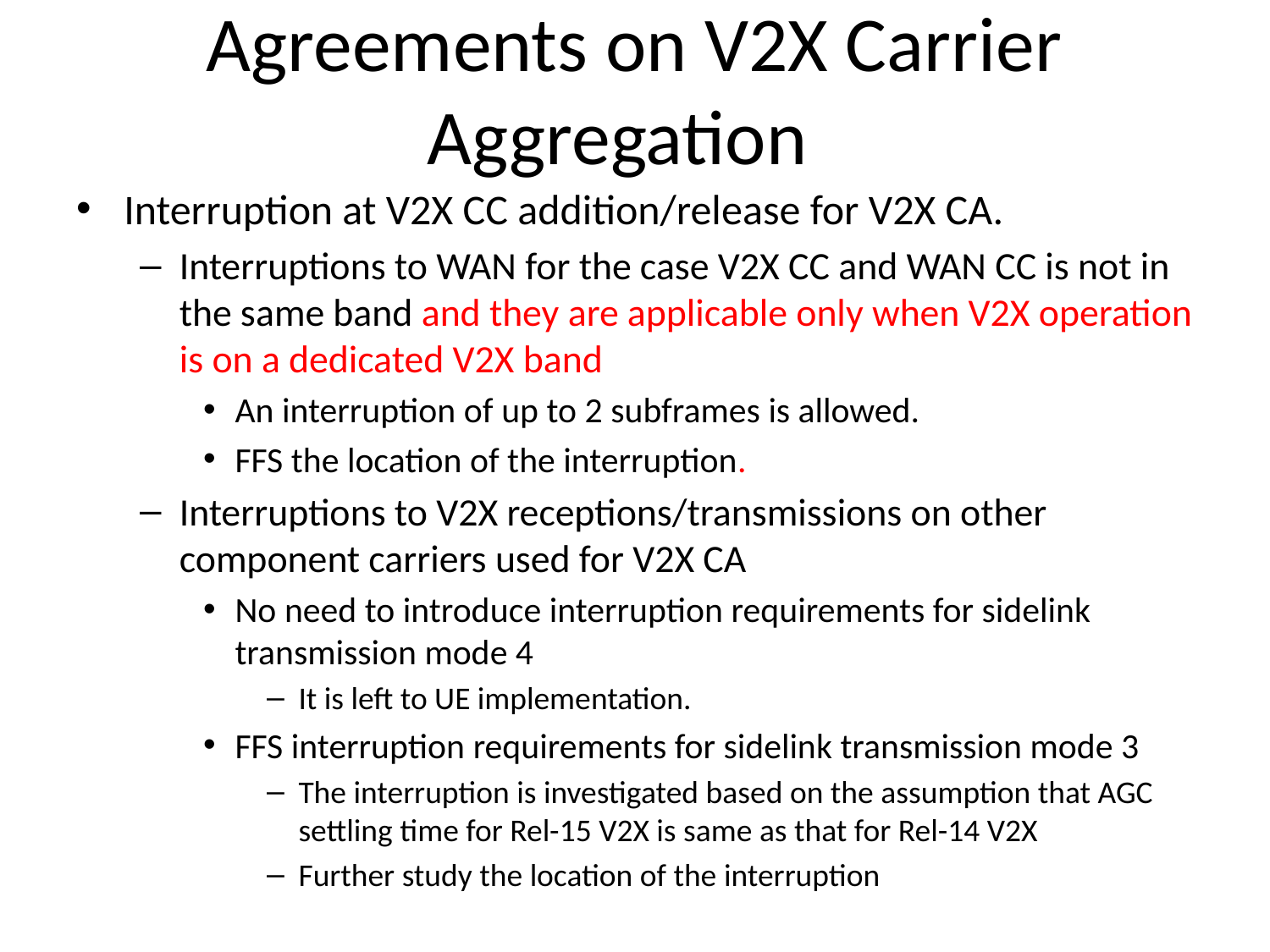

# Agreements on V2X Carrier Aggregation
Interruption at V2X CC addition/release for V2X CA.
Interruptions to WAN for the case V2X CC and WAN CC is not in the same band and they are applicable only when V2X operation is on a dedicated V2X band
An interruption of up to 2 subframes is allowed.
FFS the location of the interruption.
Interruptions to V2X receptions/transmissions on other component carriers used for V2X CA
No need to introduce interruption requirements for sidelink transmission mode 4
It is left to UE implementation.
FFS interruption requirements for sidelink transmission mode 3
The interruption is investigated based on the assumption that AGC settling time for Rel-15 V2X is same as that for Rel-14 V2X
Further study the location of the interruption